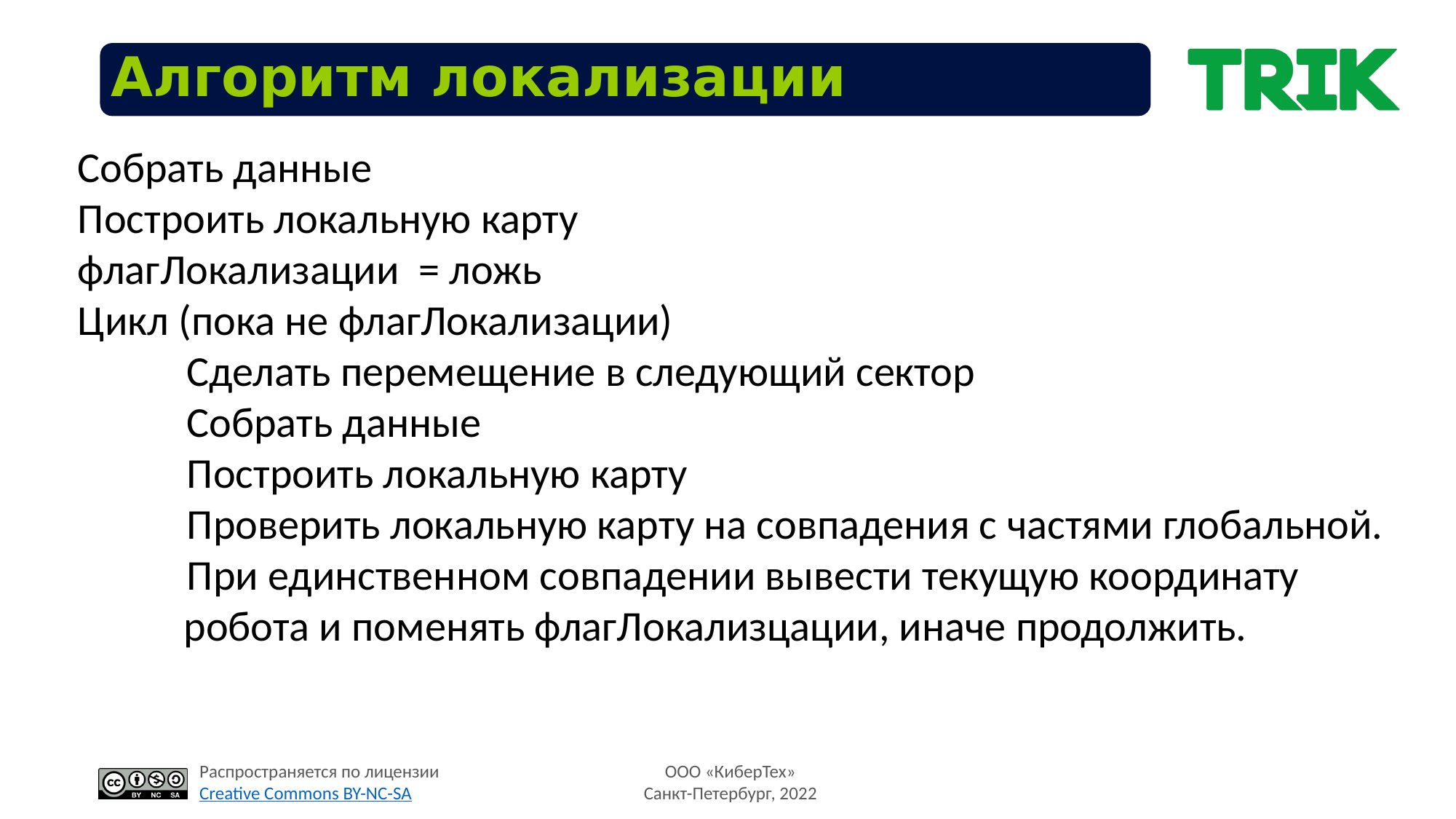

Алгоритм локализации
Собрать данные
Построить локальную карту
флагЛокализации  = ложь
Цикл (пока не флагЛокализации)
	Сделать перемещение в следующий сектор
	Собрать данные
	Построить локальную карту
	Проверить локальную карту на совпадения с частями глобальной. 	При единственном совпадении вывести текущую координату
           робота и поменять флагЛокализцации, иначе продолжить.